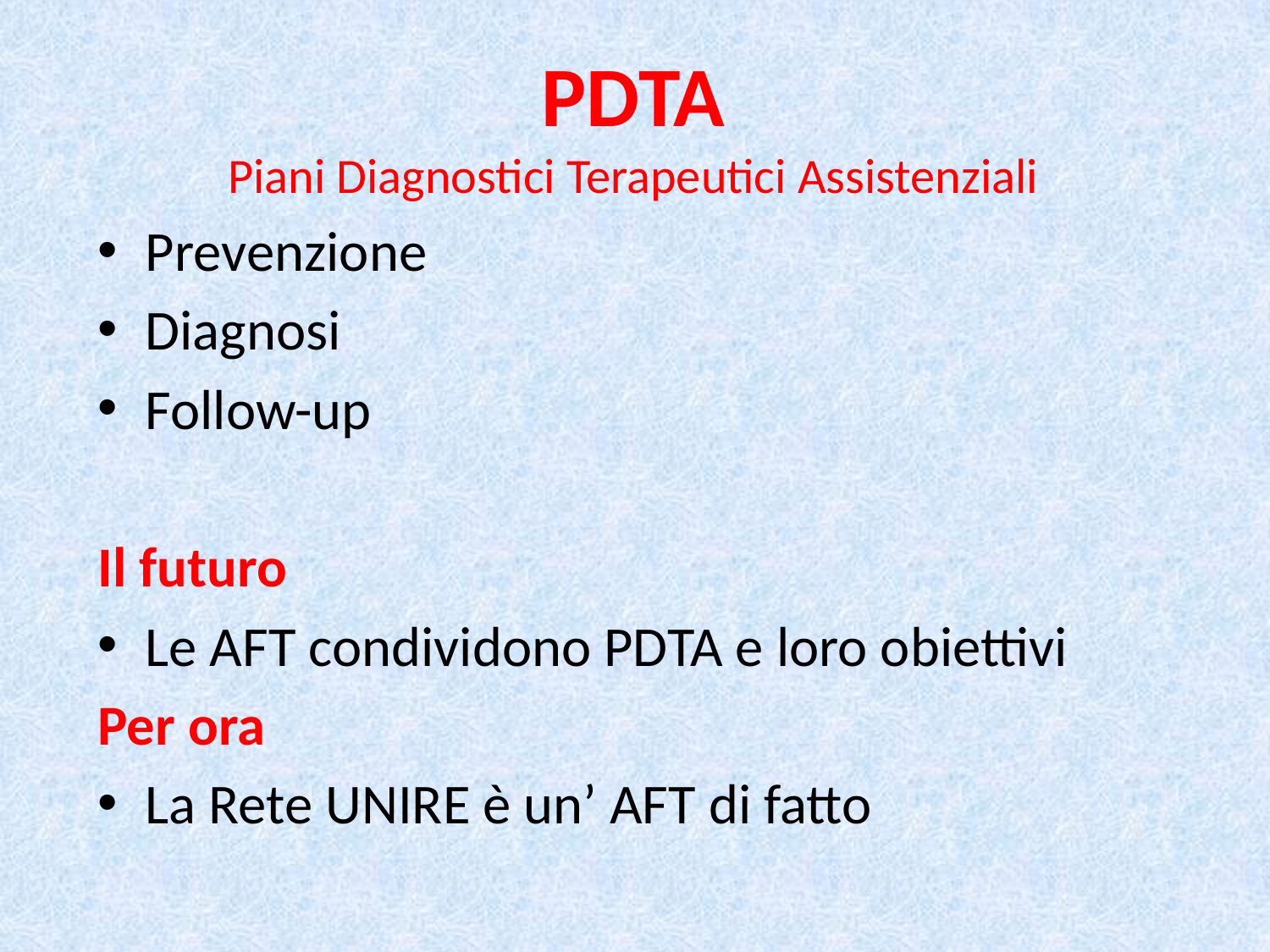

PDTA
Piani Diagnostici Terapeutici Assistenziali
Prevenzione
Diagnosi
Follow-up

Il futuro
Le AFT condividono PDTA e loro obiettivi
Per ora
La Rete UNIRE è un’ AFT di fatto